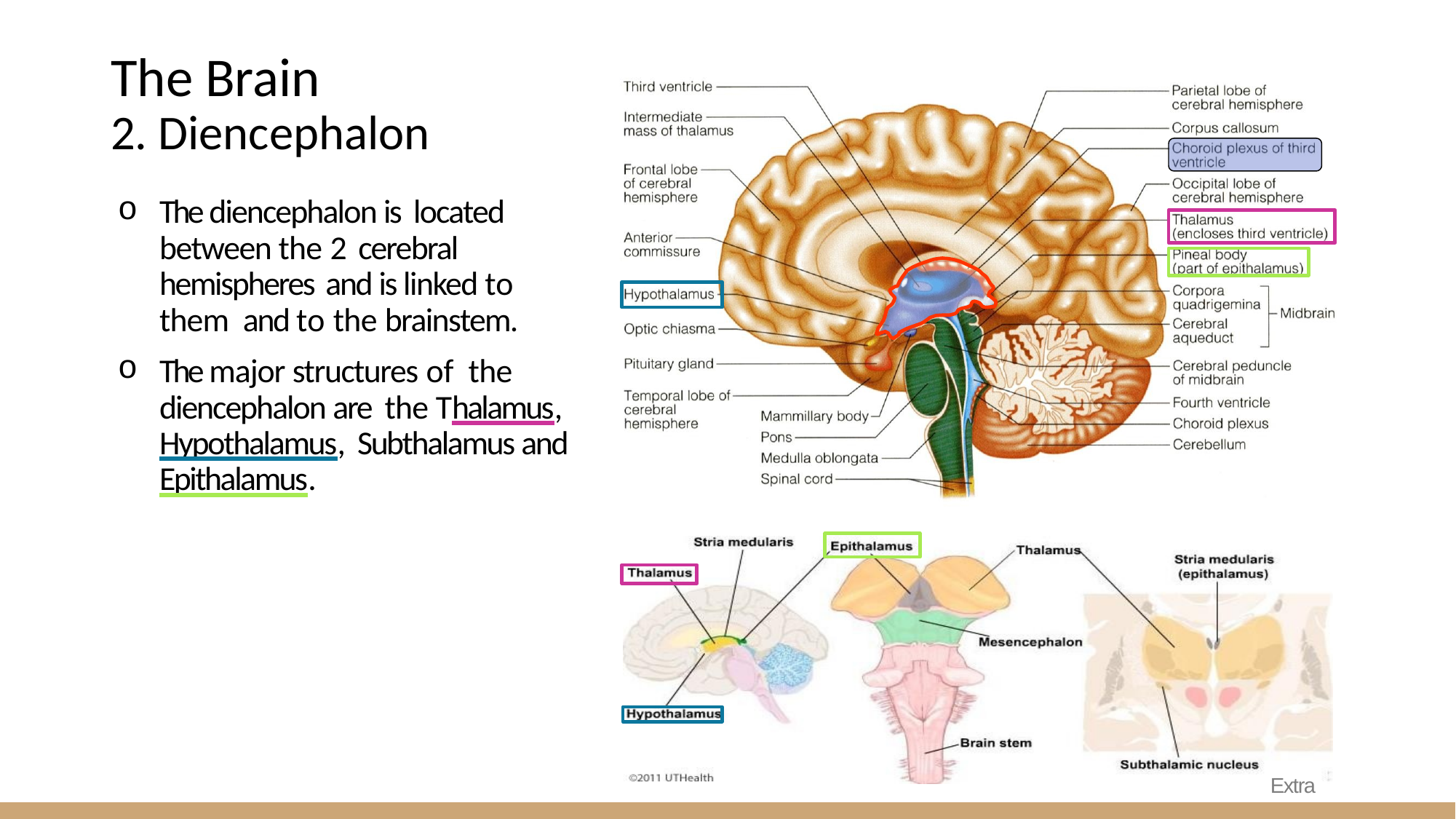

The Brain
2. Diencephalon

The diencephalon is  located between the 2  cerebral hemispheres  and is linked to them  and to the brainstem.
The major structures of  the diencephalon are  the Thalamus,  Hypothalamus,  Subthalamus and  Epithalamus.

Extra